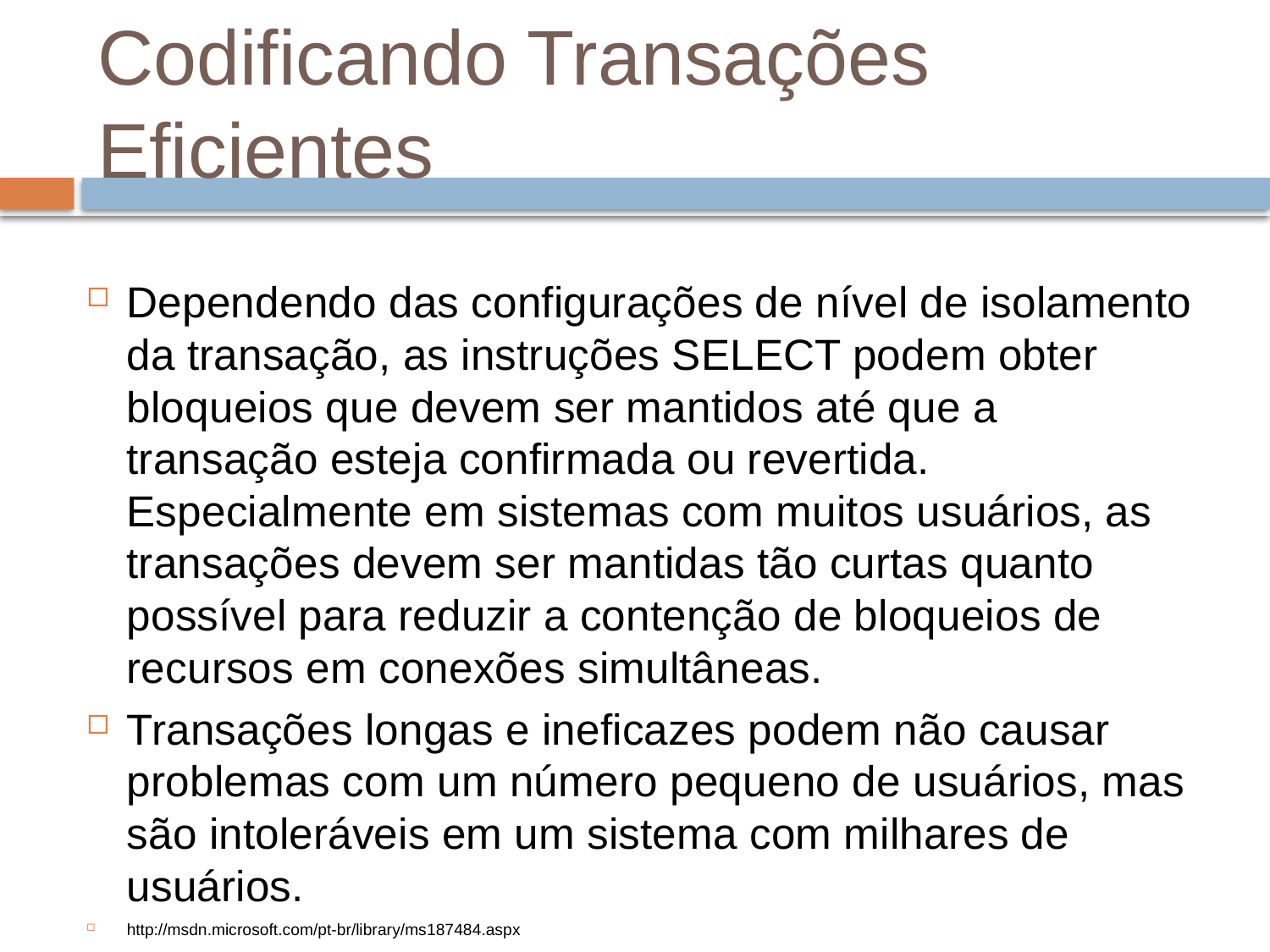

# Codificando Transações Eficientes

Dependendo das configurações de nível de isolamento da transação, as instruções SELECT podem obter bloqueios que devem ser mantidos até que a transação esteja confirmada ou revertida. Especialmente em sistemas com muitos usuários, as transações devem ser mantidas tão curtas quanto possível para reduzir a contenção de bloqueios de recursos em conexões simultâneas.
Transações longas e ineficazes podem não causar problemas com um número pequeno de usuários, mas são intoleráveis em um sistema com milhares de usuários.
http://msdn.microsoft.com/pt-br/library/ms187484.aspx